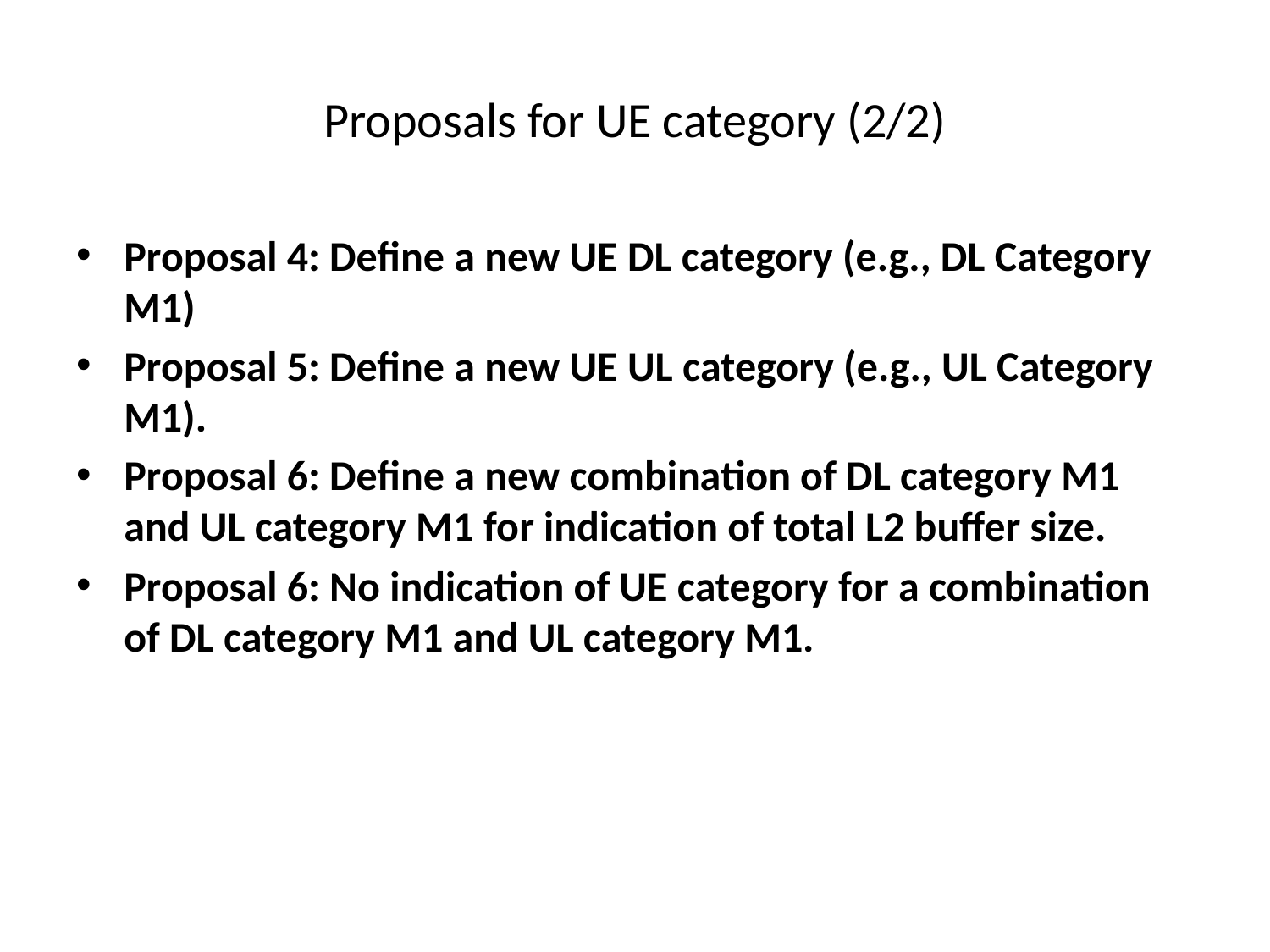

# Proposals for UE category (2/2)
Proposal 4: Define a new UE DL category (e.g., DL Category M1)
Proposal 5: Define a new UE UL category (e.g., UL Category M1).
Proposal 6: Define a new combination of DL category M1 and UL category M1 for indication of total L2 buffer size.
Proposal 6: No indication of UE category for a combination of DL category M1 and UL category M1.